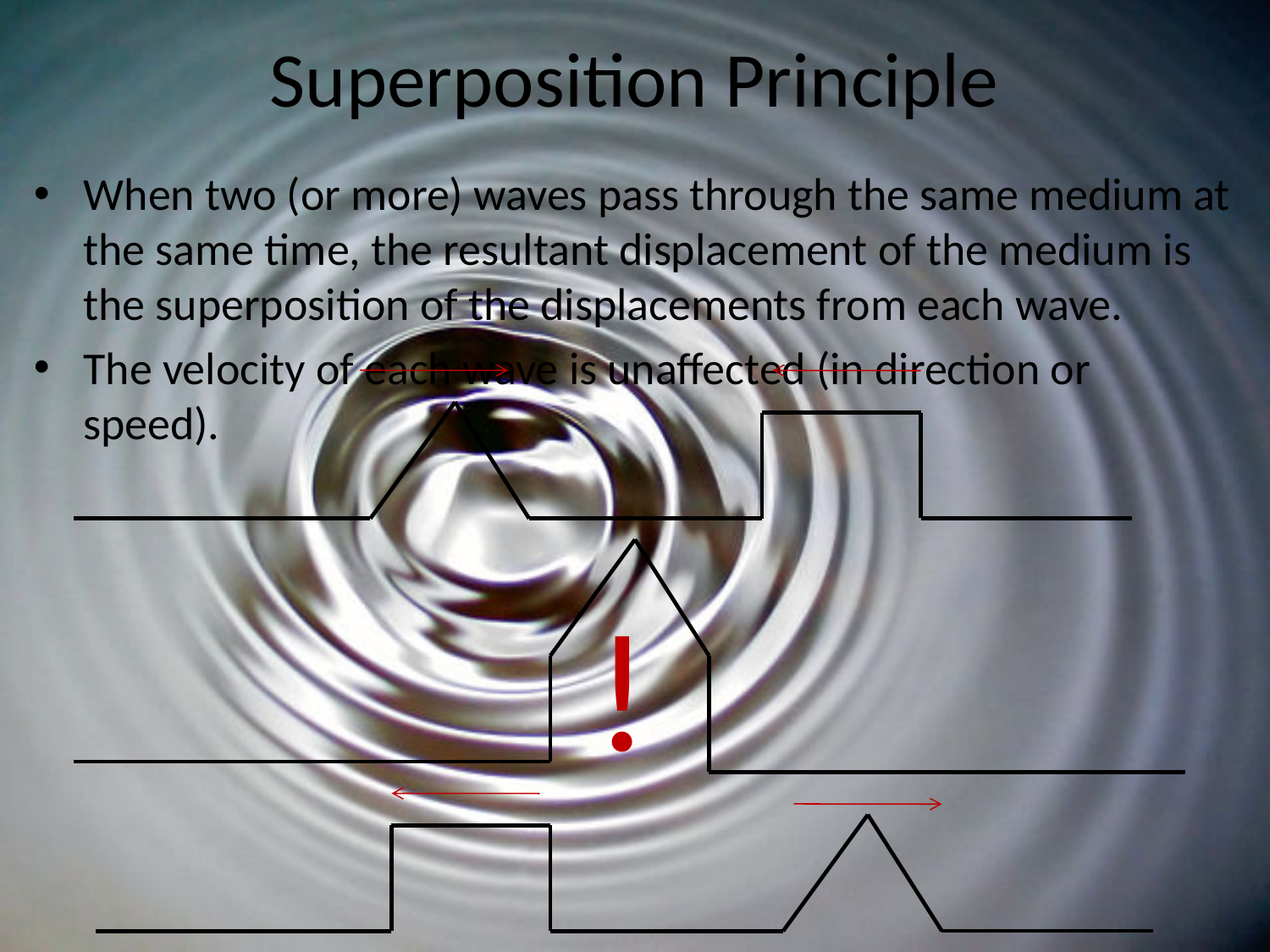

# Superposition Principle
When two (or more) waves pass through the same medium at the same time, the resultant displacement of the medium is the superposition of the displacements from each wave.
The velocity of each wave is unaffected (in direction or speed).
!